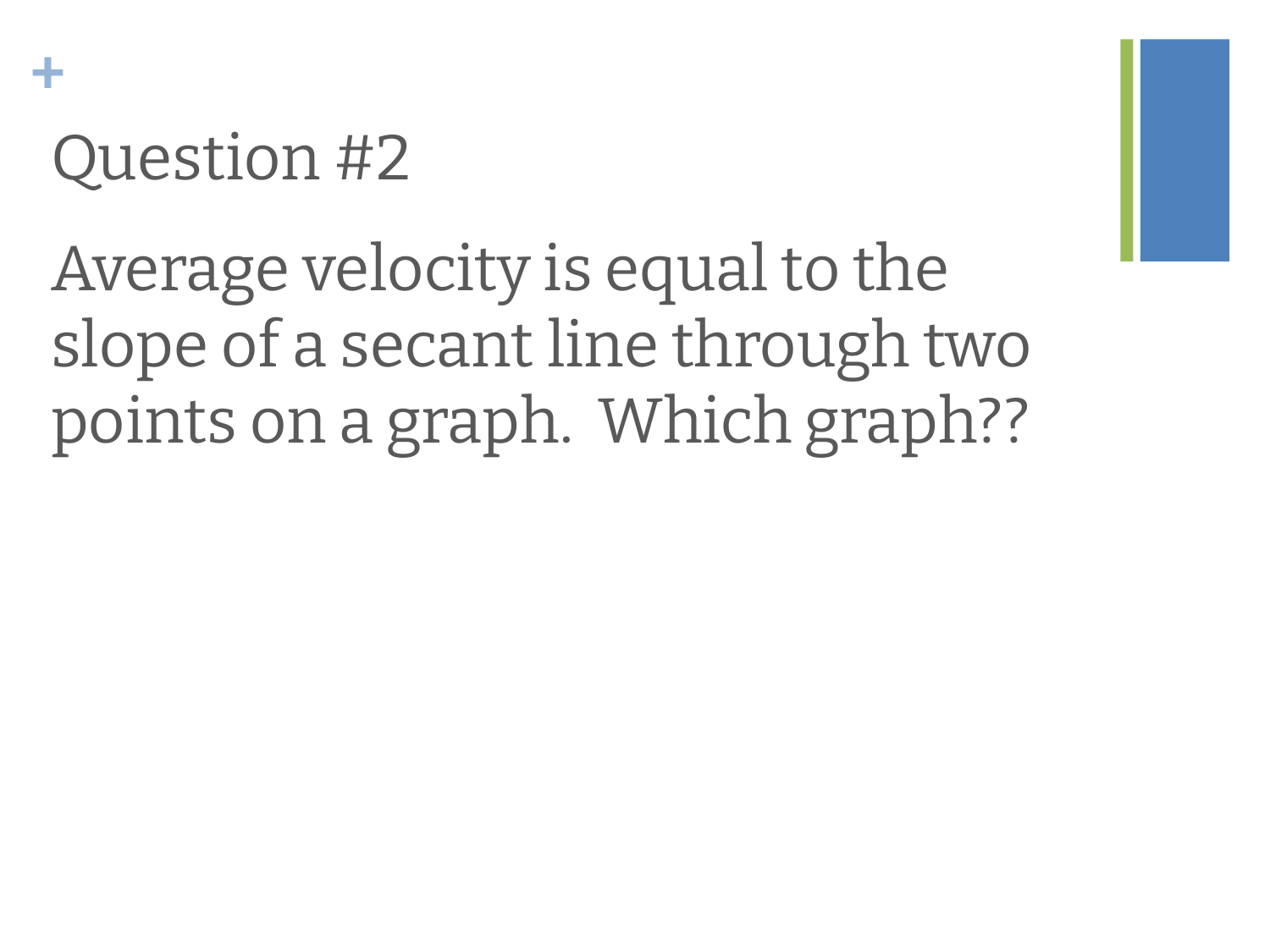

Question #2
Average velocity is equal to the slope of a secant line through two points on a graph.  Which graph??